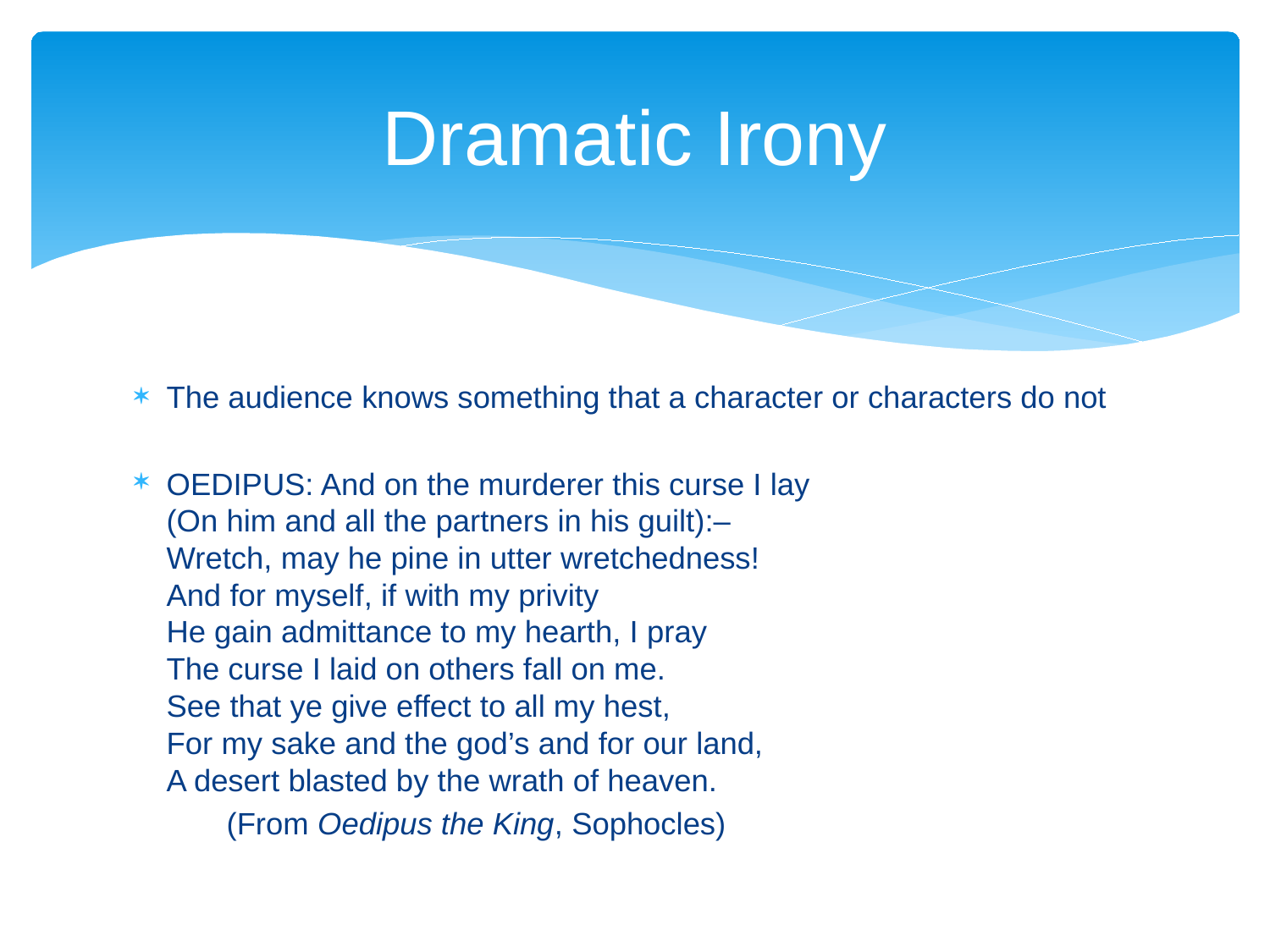

# Dramatic Irony
The audience knows something that a character or characters do not

OEDIPUS: And on the murderer this curse I lay
(On him and all the partners in his guilt):–
Wretch, may he pine in utter wretchedness!
And for myself, if with my privity
He gain admittance to my hearth, I pray
The curse I laid on others fall on me.
See that ye give effect to all my hest,
For my sake and the god’s and for our land,
A desert blasted by the wrath of heaven.
	(From Oedipus the King, Sophocles)